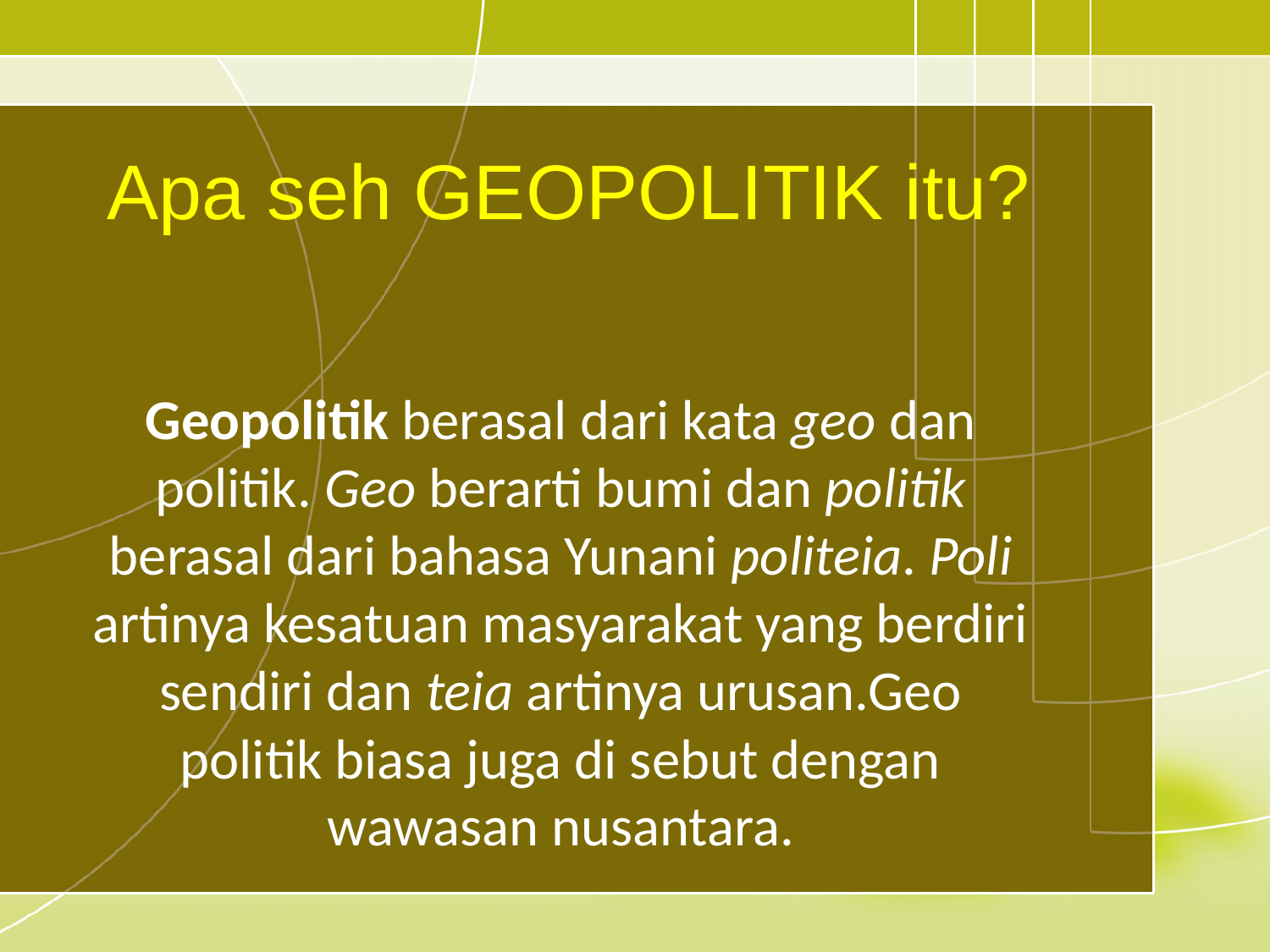

# Apa seh GEOPOLITIK itu?
Geopolitik berasal dari kata geo dan politik. Geo berarti bumi dan politik berasal dari bahasa Yunani politeia. Poli artinya kesatuan masyarakat yang berdiri sendiri dan teia artinya urusan.Geo politik biasa juga di sebut dengan wawasan nusantara.